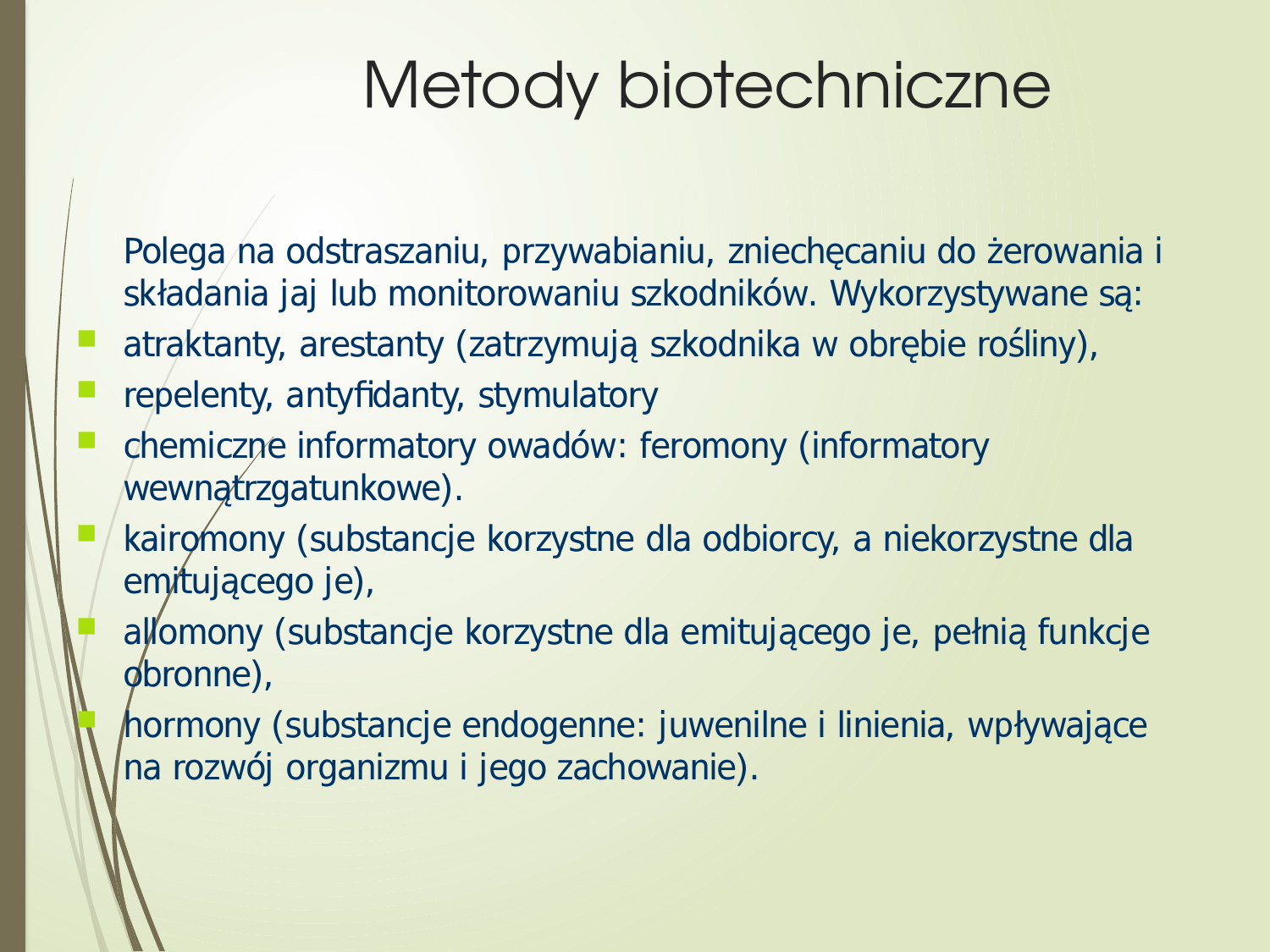

Metody biotechniczne
Polega na odstraszaniu, przywabianiu, zniechęcaniu do żerowania i
składania jaj lub monitorowaniu szkodników. Wykorzystywane są:
atraktanty, arestanty (zatrzymują szkodnika w obrębie rośliny),
repelenty, antyfidanty, stymulatory
chemiczne informatory owadów: feromony (informatory
wewnątrzgatunkowe).
kairomony (substancje korzystne dla odbiorcy, a niekorzystne dla emitującego je),
allomony (substancje korzystne dla emitującego je, pełnią funkcje obronne),
hormony (substancje endogenne: juwenilne i linienia, wpływające
na rozwój organizmu i jego zachowanie).